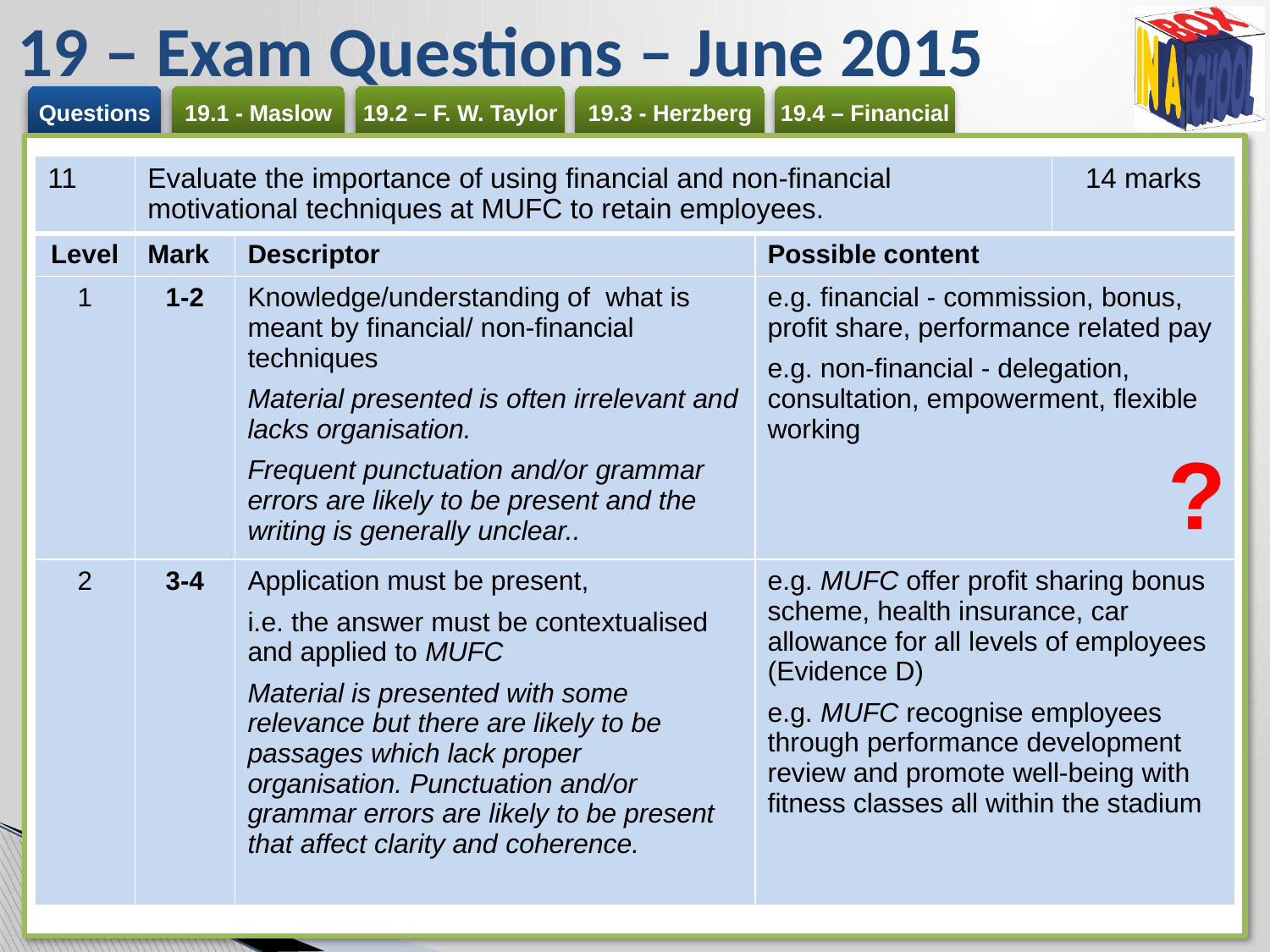

# 19 – Exam Questions – June 2015
| 11 | Evaluate the importance of using financial and non-financial motivational techniques at MUFC to retain employees. |  |  | 14 marks |
| --- | --- | --- | --- | --- |
| Level | Mark | Descriptor | Possible content |  |
| 1 | 1-2 | Knowledge/understanding of what is meant by financial/ non-financial techniques Material presented is often irrelevant and lacks organisation. Frequent punctuation and/or grammar errors are likely to be present and the writing is generally unclear.. | e.g. financial - commission, bonus, profit share, performance related pay e.g. non-financial - delegation, consultation, empowerment, flexible working |  |
| 2 | 3-4 | Application must be present, i.e. the answer must be contextualised and applied to MUFC Material is presented with some relevance but there are likely to be passages which lack proper organisation. Punctuation and/or grammar errors are likely to be present that affect clarity and coherence. | e.g. MUFC offer profit sharing bonus scheme, health insurance, car allowance for all levels of employees (Evidence D) e.g. MUFC recognise employees through performance development review and promote well-being with fitness classes all within the stadium |  |
?